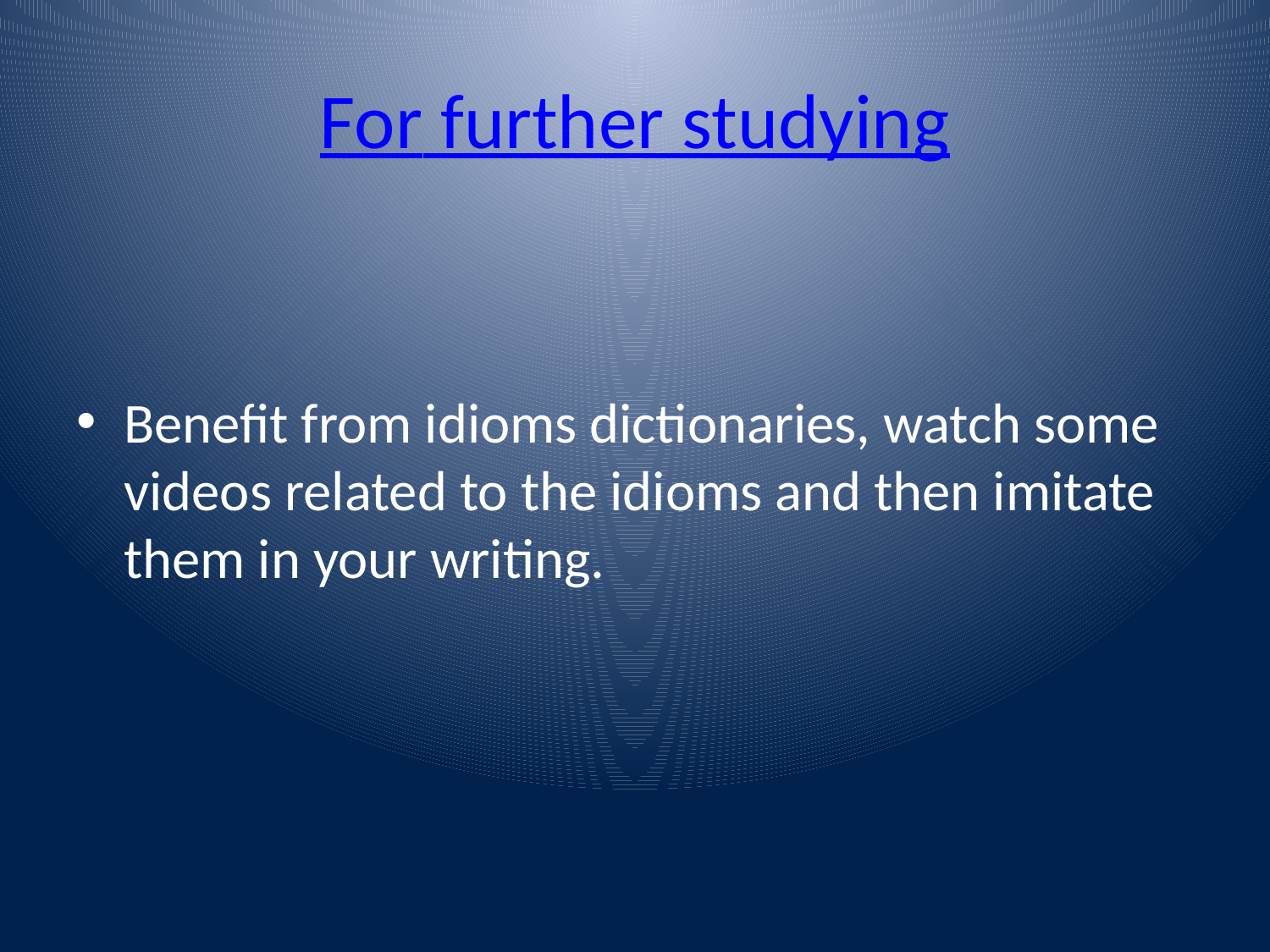

# For further studying

Benefit from idioms dictionaries, watch some videos related to the idioms and then imitate them in your writing.